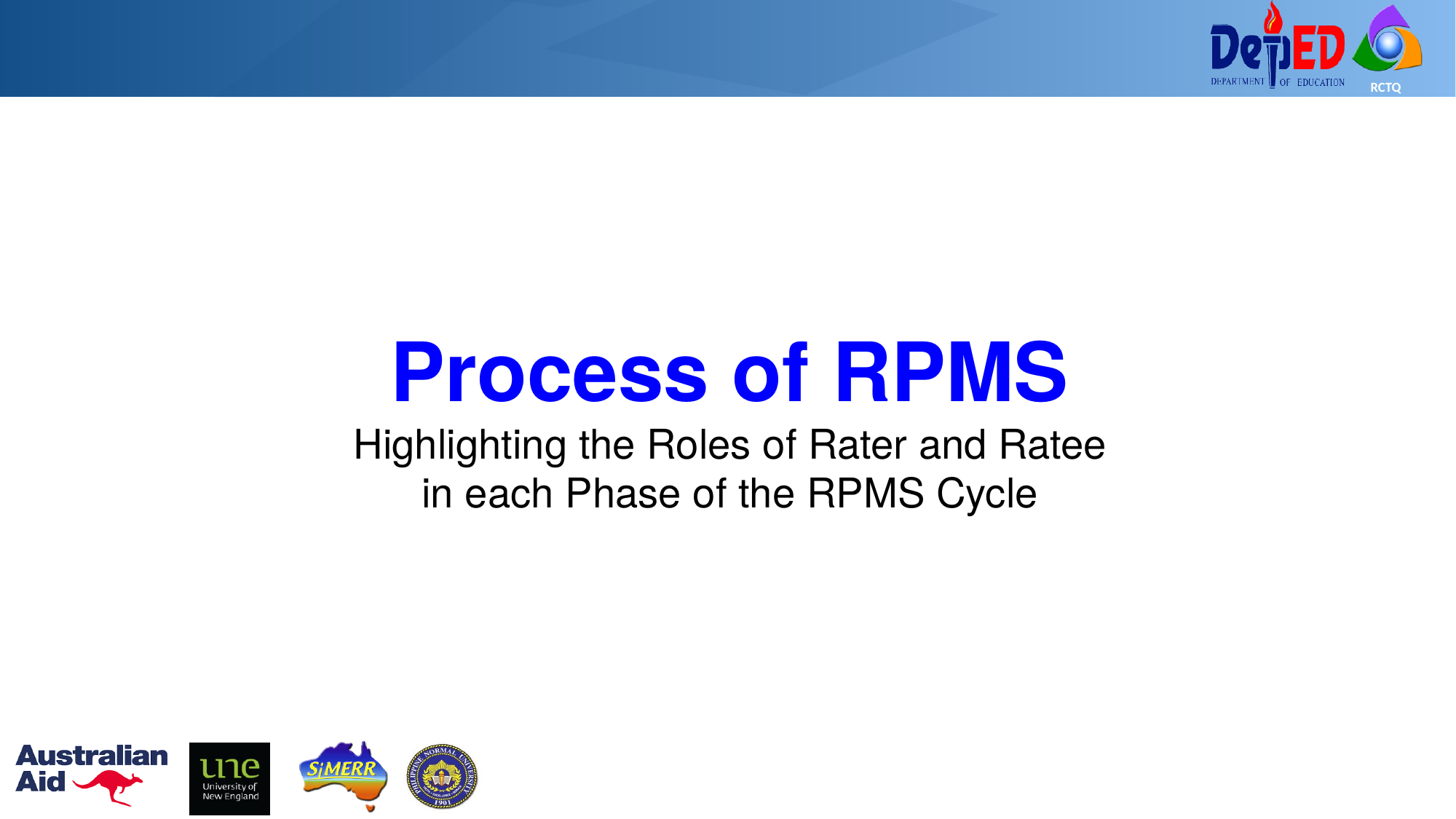

# Process of RPMS Highlighting the Roles of Rater and Ratee in each Phase of the RPMS Cycle